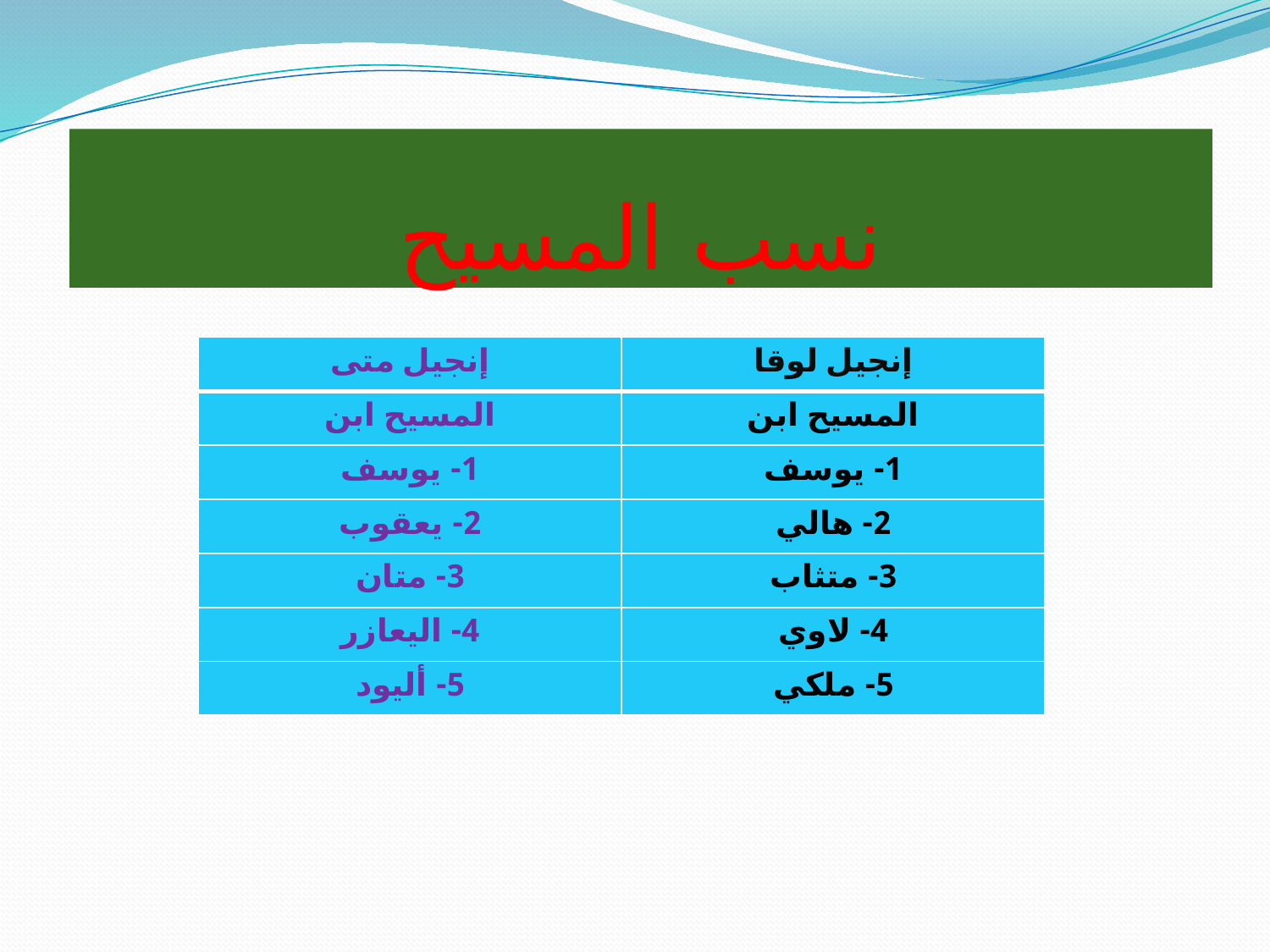

# نسب المسيح
| إنجيل متى | إنجيل لوقا |
| --- | --- |
| المسيح ابن | المسيح ابن |
| 1- يوسف | 1- يوسف |
| 2- يعقوب | 2- هالي |
| 3- متان | 3- متثاب |
| 4- اليعازر | 4- لاوي |
| 5- أليود | 5- ملكي |